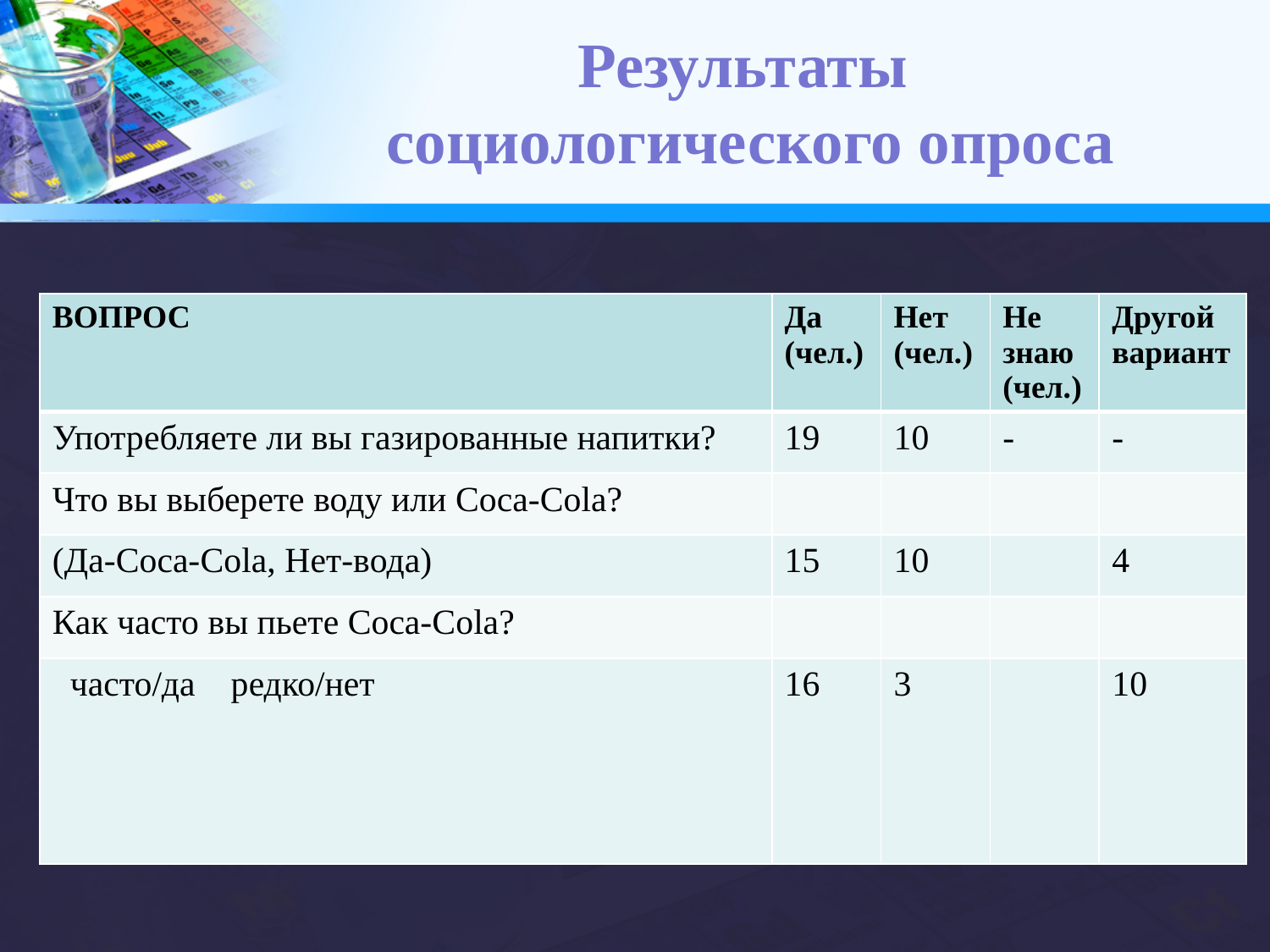

# Результаты социологического опроса
| ВОПРОС | Да (чел.) | Нет (чел.) | Не знаю (чел.) | Другой вариант |
| --- | --- | --- | --- | --- |
| Употребляете ли вы газированные напитки? | 19 | 10 | - | - |
| Что вы выберете воду или Coca-Cola? |  |  |  |  |
| (Да-Coca-Cola, Нет-вода) | 15 | 10 |  | 4 |
| Как часто вы пьете Coca-Cola? |  |  |  |  |
| часто/да редко/нет | 16 | 3 |  | 10 |